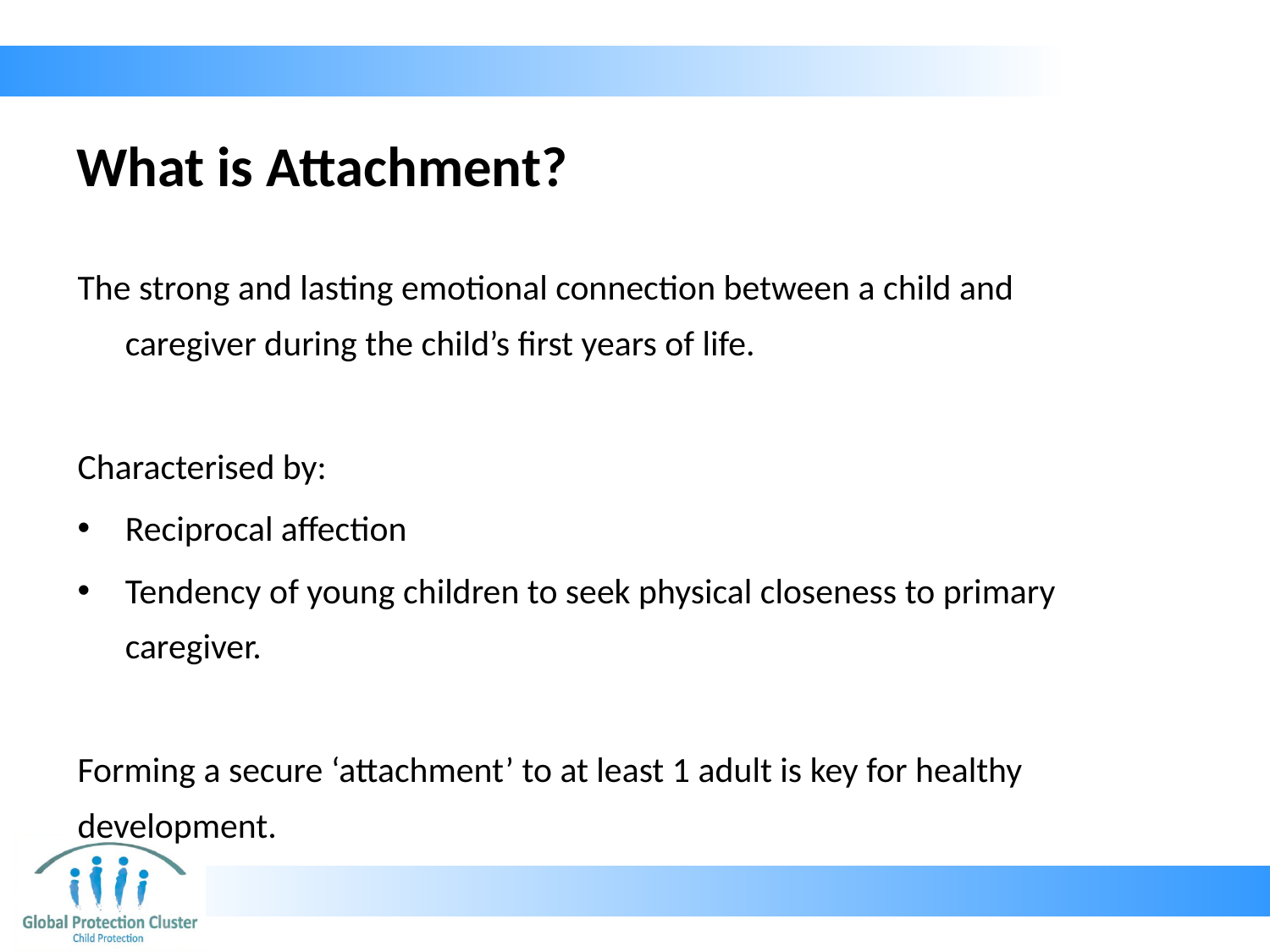

# What is Attachment?
The strong and lasting emotional connection between a child and caregiver during the child’s first years of life.

Characterised by:
Reciprocal affection
Tendency of young children to seek physical closeness to primary caregiver.

Forming a secure ‘attachment’ to at least 1 adult is key for healthy development.